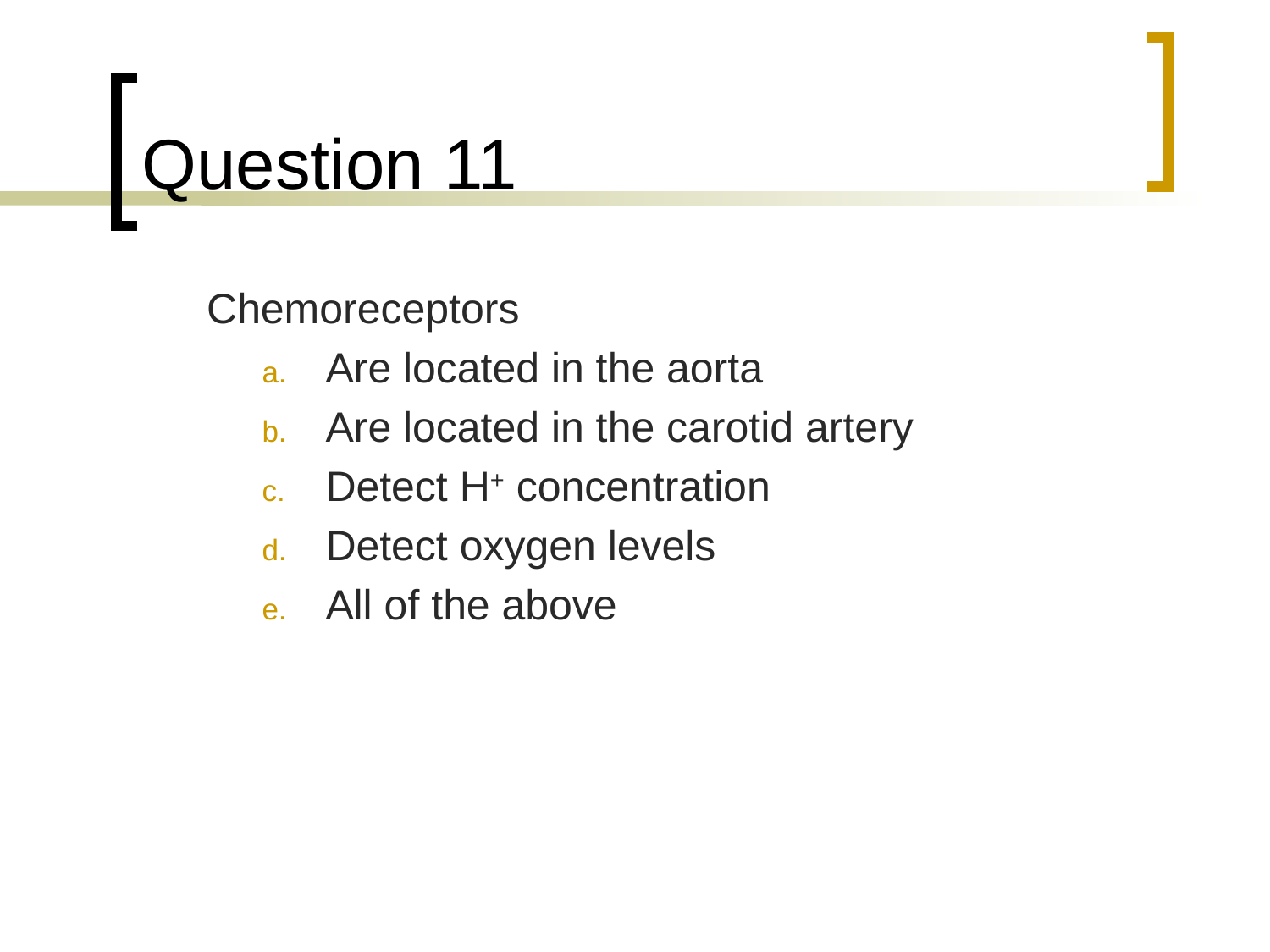

# Question 11
	Chemoreceptors
Are located in the aorta
Are located in the carotid artery
Detect H+ concentration
Detect oxygen levels
All of the above